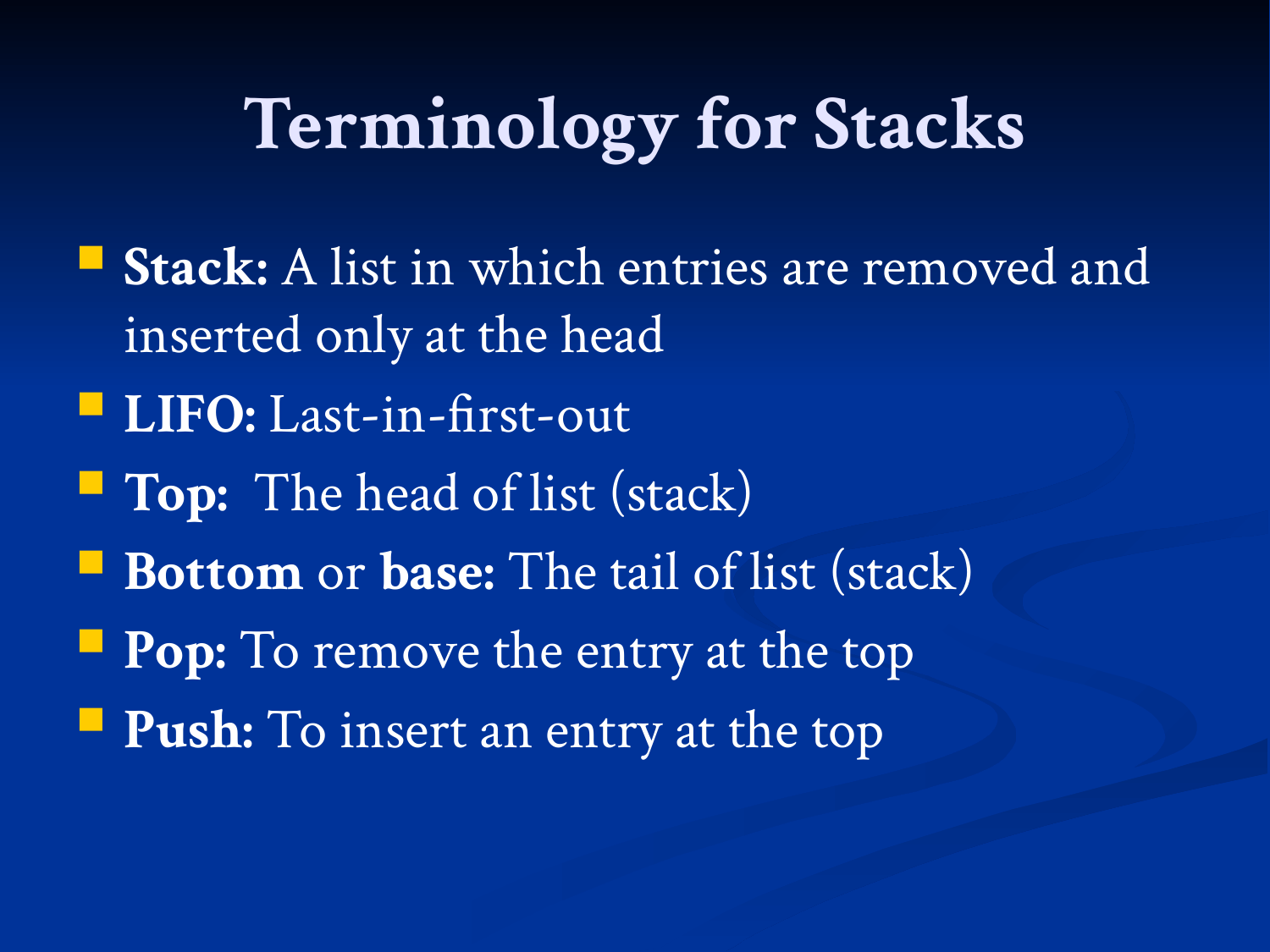

# Terminology for Stacks
Stack: A list in which entries are removed and inserted only at the head
LIFO: Last-in-first-out
Top:  The head of list (stack)
Bottom or base: The tail of list (stack)
Pop: To remove the entry at the top
Push: To insert an entry at the top